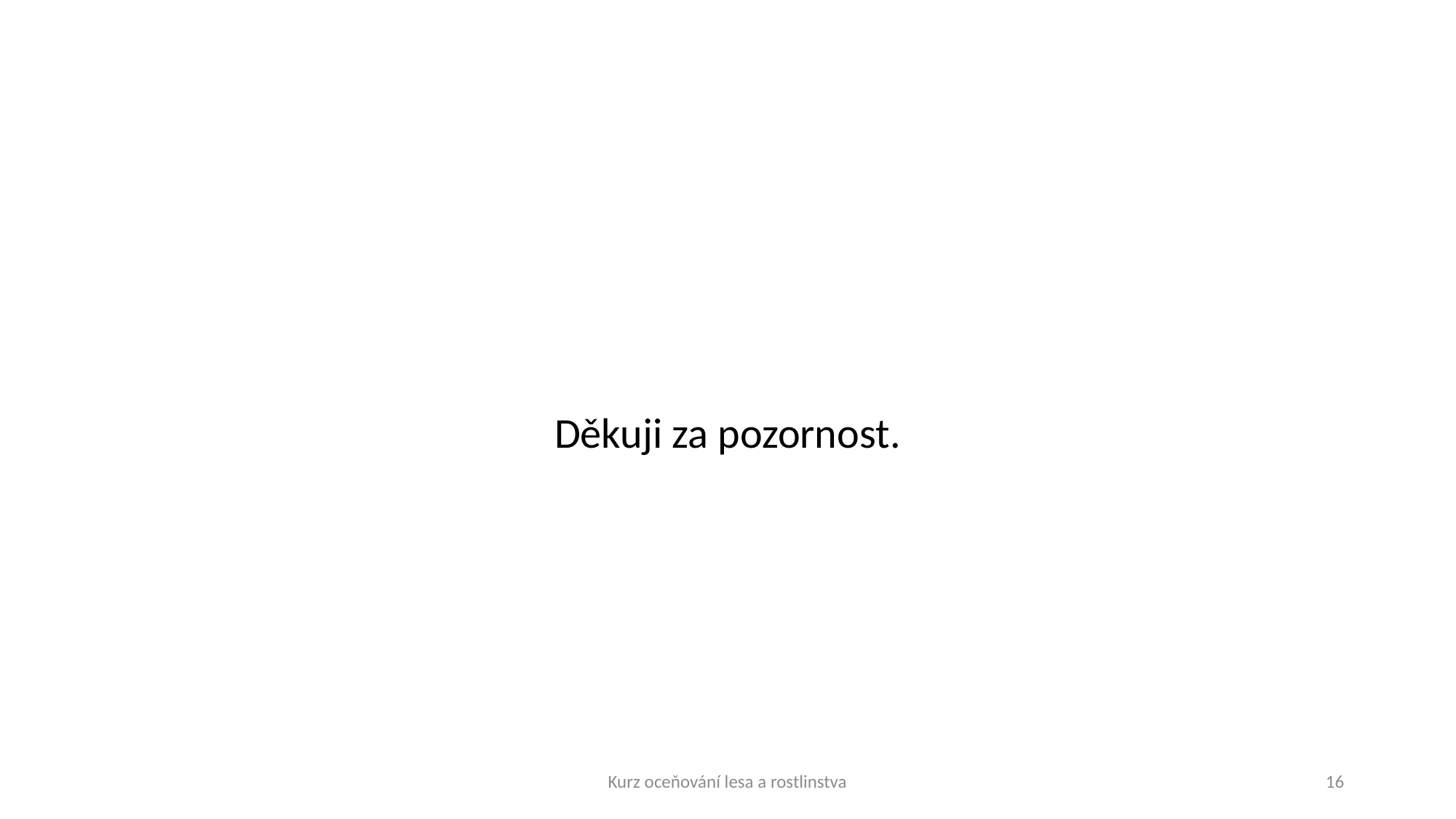

#

Děkuji za pozornost.
Kurz oceňování lesa a rostlinstva
16